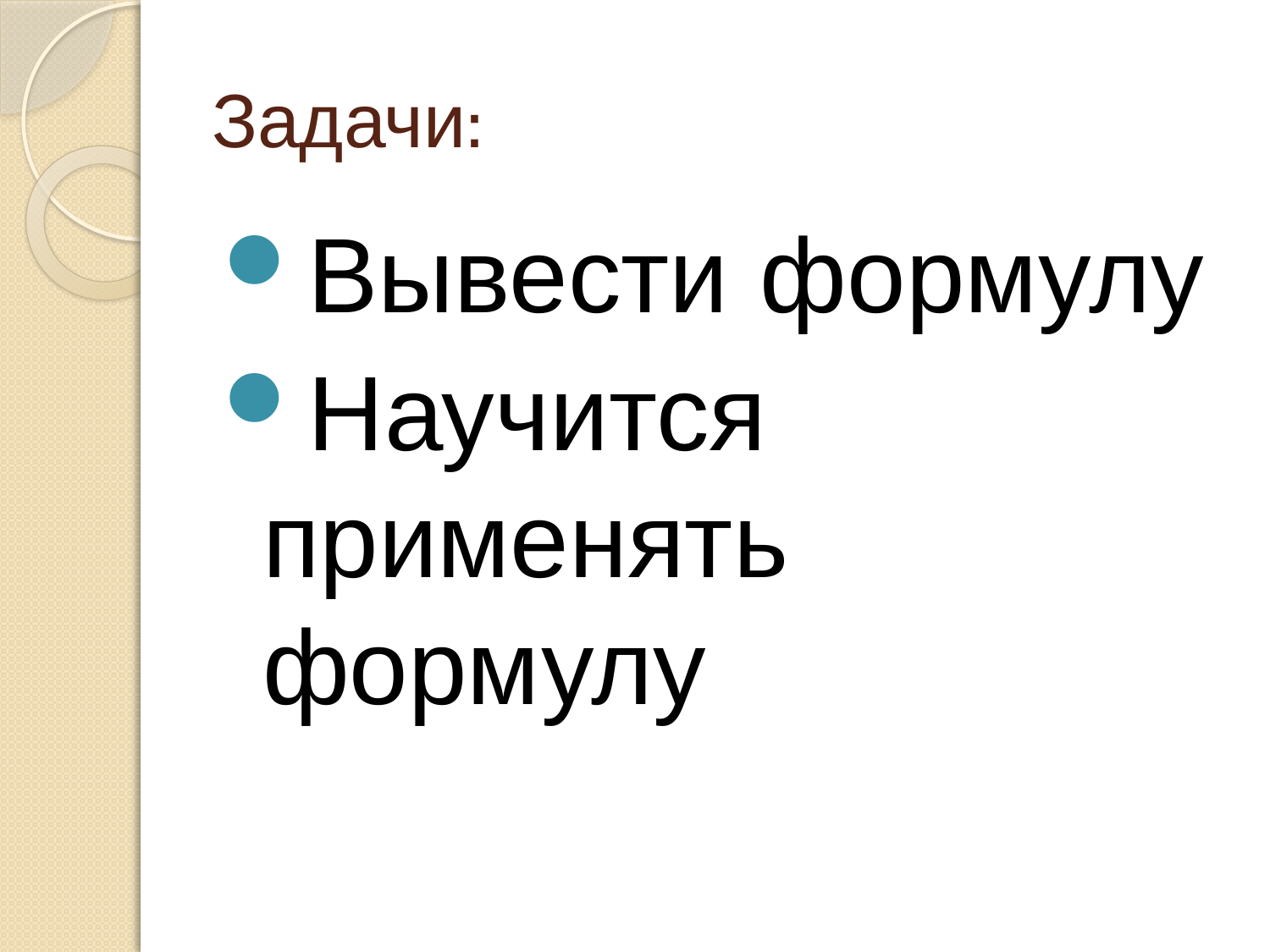

# Задачи:
Вывести формулу
Научится применять формулу